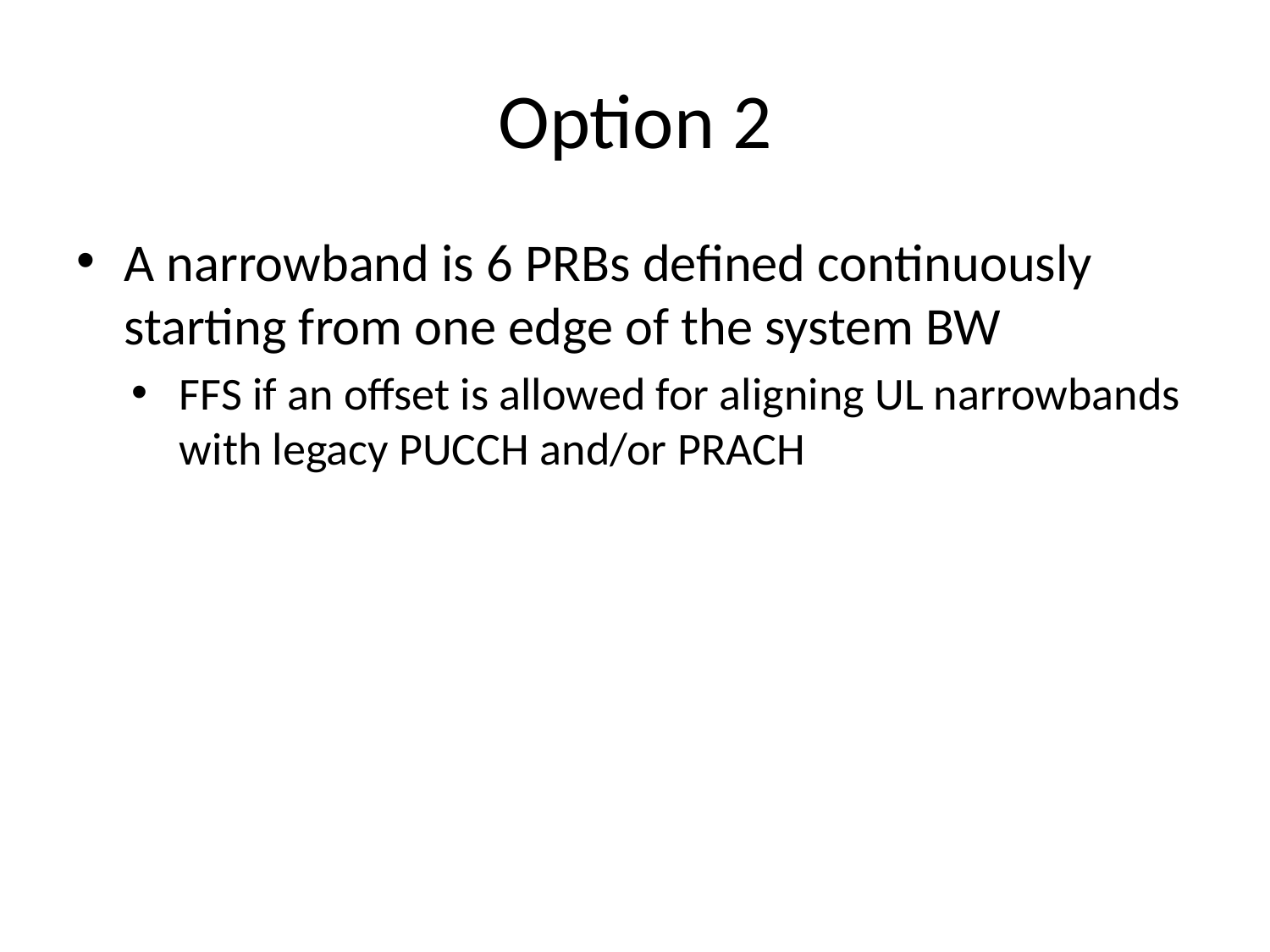

# Option 2
A narrowband is 6 PRBs defined continuously starting from one edge of the system BW
FFS if an offset is allowed for aligning UL narrowbands with legacy PUCCH and/or PRACH